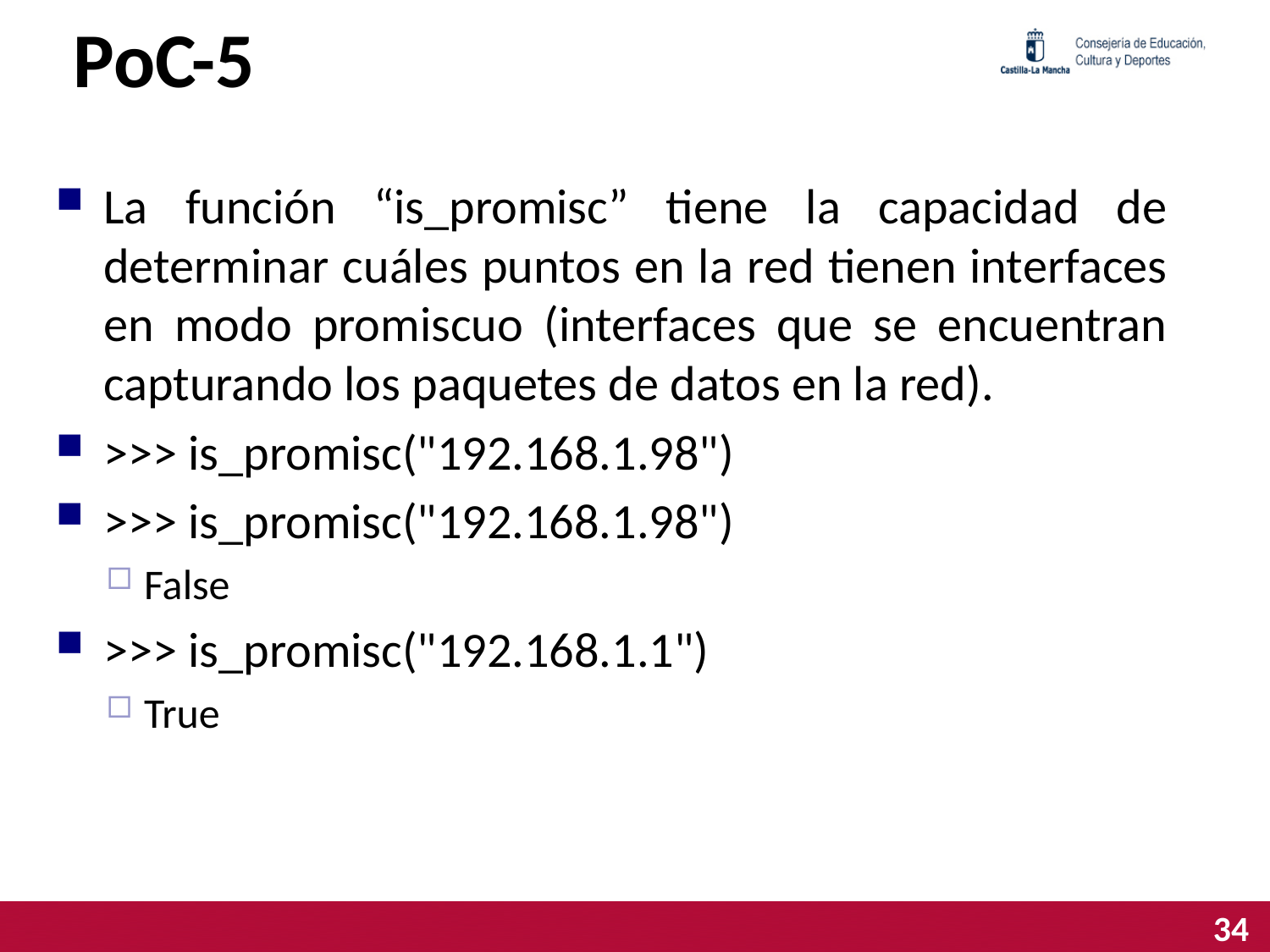

# PoC-5
La función “is_promisc” tiene la capacidad de determinar cuáles puntos en la red tienen interfaces en modo promiscuo (interfaces que se encuentran capturando los paquetes de datos en la red).
>>> is_promisc("192.168.1.98")
>>> is_promisc("192.168.1.98")
False
>>> is_promisc("192.168.1.1")
True